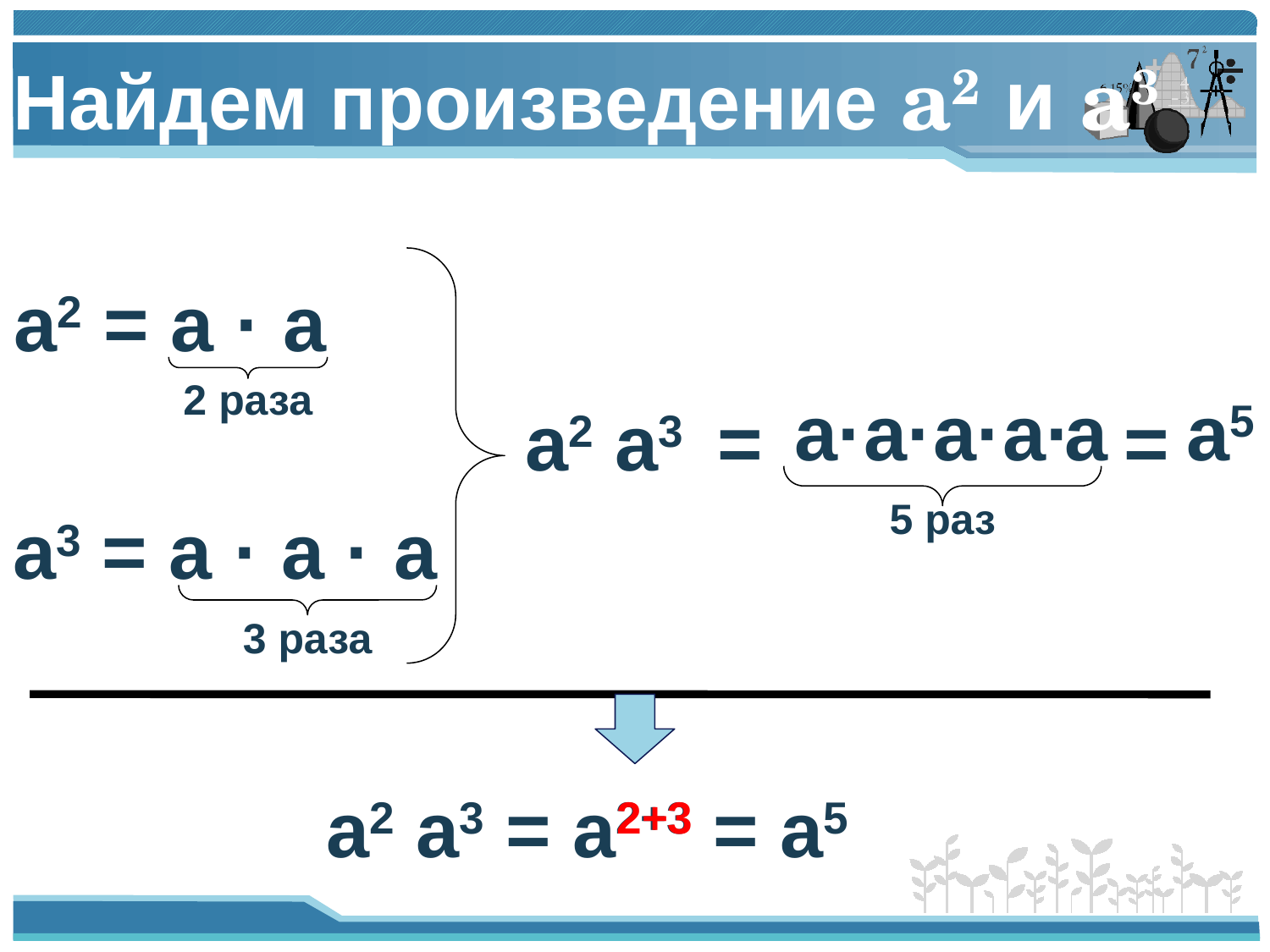

# Найдем произведение a2 и a3

a2 = a · a

2 раза
a·
a·
a·
a·
a
a5
a2 a3  =
=

5 раз
a3 = a · a · a
3 раза

a2 a3 = a2+3 = a5
2+3